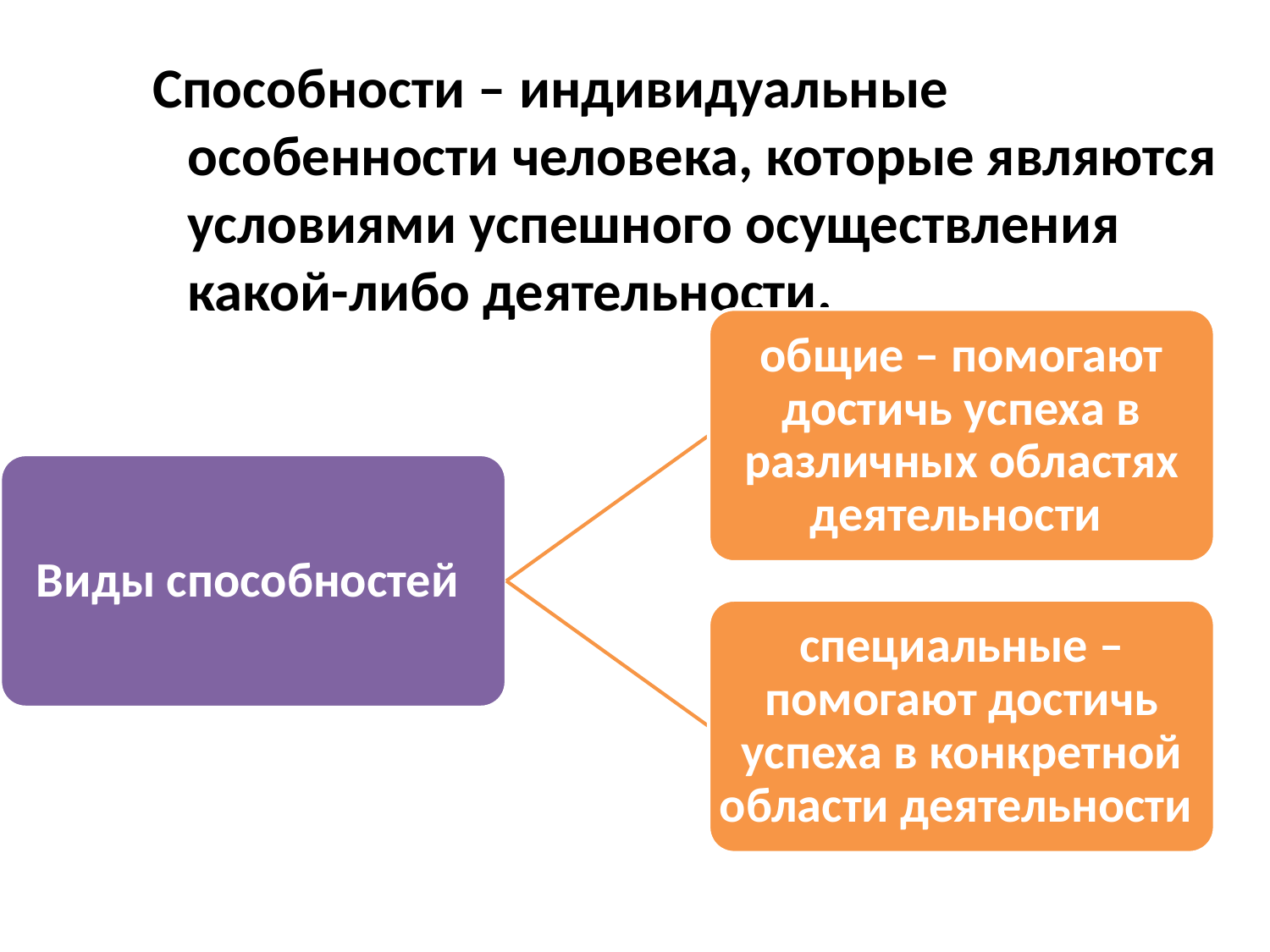

Способности – индивидуальные особенности человека, которые являются условиями успешного осуществления какой-либо деятельности.

Виды способностей

общие – помогают достичь успеха в различных областях деятельности

специальные – помогают достичь успеха в конкретной области деятельности